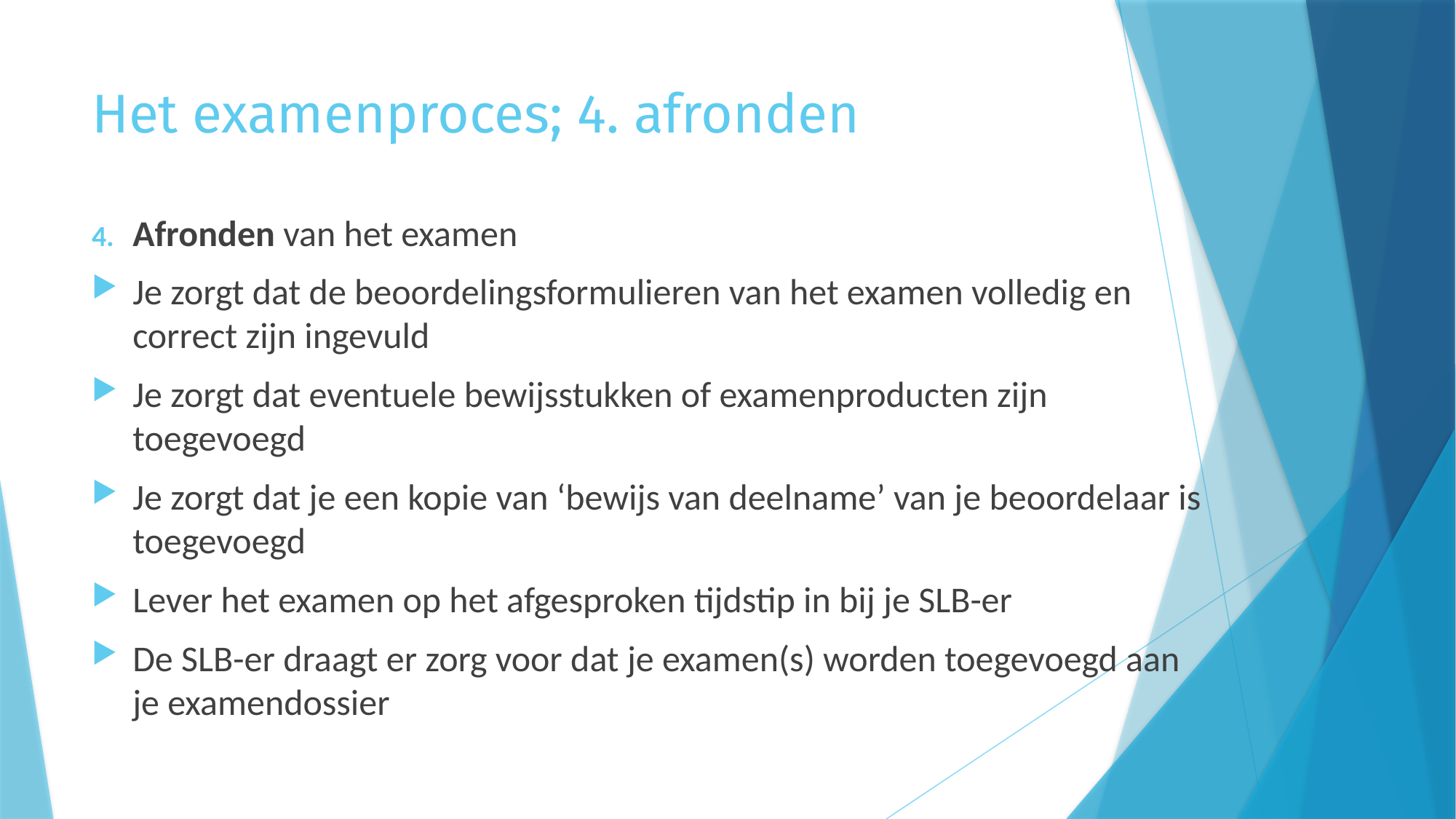

# Het examenproces; 4. afronden
Afronden van het examen
Je zorgt dat de beoordelingsformulieren van het examen volledig en correct zijn ingevuld
Je zorgt dat eventuele bewijsstukken of examenproducten zijn toegevoegd
Je zorgt dat je een kopie van ‘bewijs van deelname’ van je beoordelaar is toegevoegd
Lever het examen op het afgesproken tijdstip in bij je SLB-er
De SLB-er draagt er zorg voor dat je examen(s) worden toegevoegd aan je examendossier